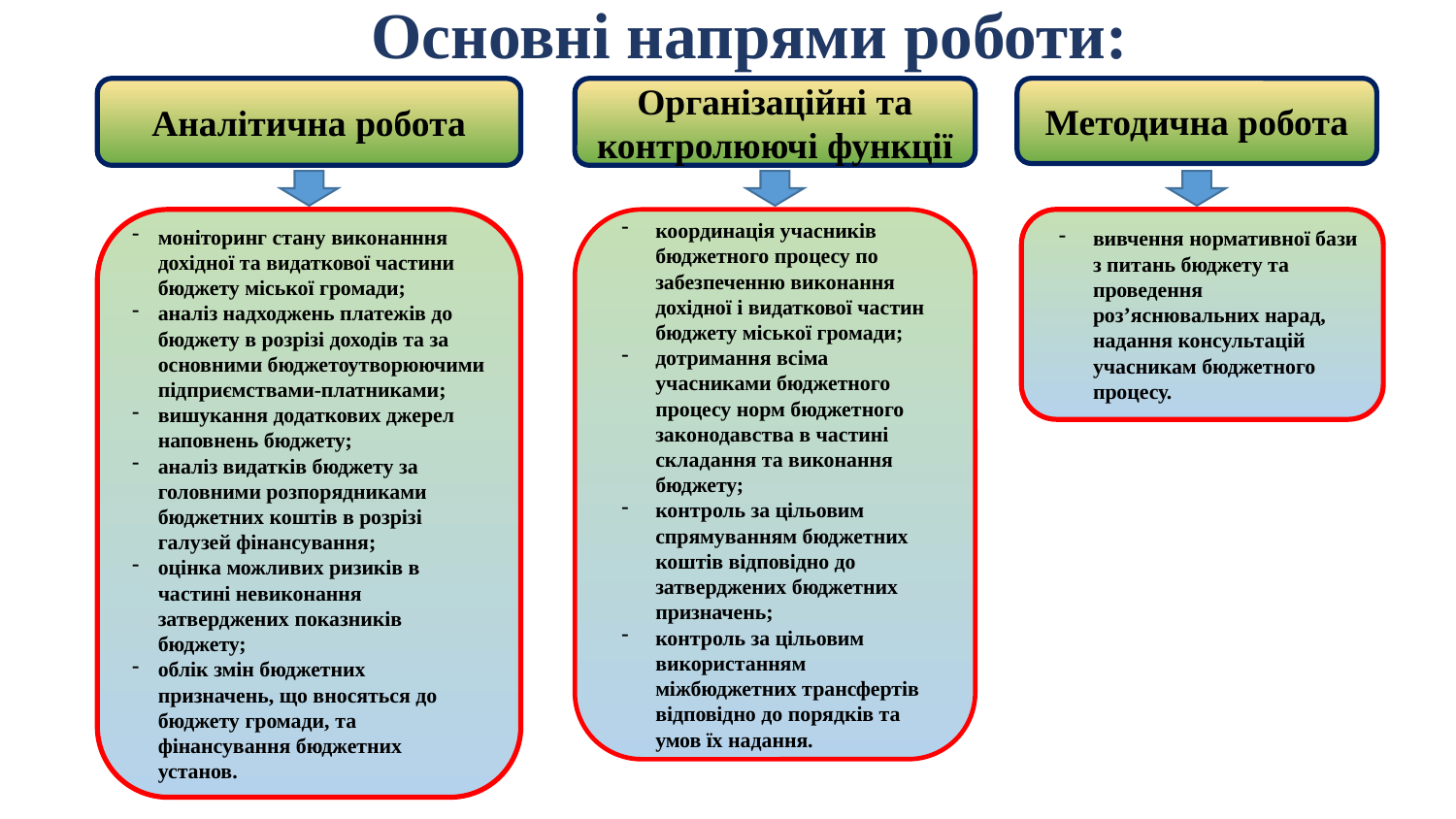

Основні напрями роботи:
Методична робота
Аналітична робота
Організаційні та контролюючі функції

моніторинг стану виконанння дохідної та видаткової частини бюджету міської громади;
аналіз надходжень платежів до бюджету в розрізі доходів та за основними бюджетоутворюючими підприємствами-платниками;
вишукання додаткових джерел наповнень бюджету;
аналіз видатків бюджету за головними розпорядниками бюджетних коштів в розрізі галузей фінансування;
оцінка можливих ризиків в частині невиконання затверджених показників бюджету;
облік змін бюджетних призначень, що вносяться до бюджету громади, та фінансування бюджетних установ.
координація учасників бюджетного процесу по забезпеченню виконання дохідної і видаткової частин бюджету міської громади;
дотримання всіма учасниками бюджетного процесу норм бюджетного законодавства в частині складання та виконання бюджету;
контроль за цільовим спрямуванням бюджетних коштів відповідно до затверджених бюджетних призначень;
контроль за цільовим використанням міжбюджетних трансфертів відповідно до порядків та умов їх надання.
вивчення нормативної бази з питань бюджету та проведення роз’яснювальних нарад, надання консультацій учасникам бюджетного процесу.